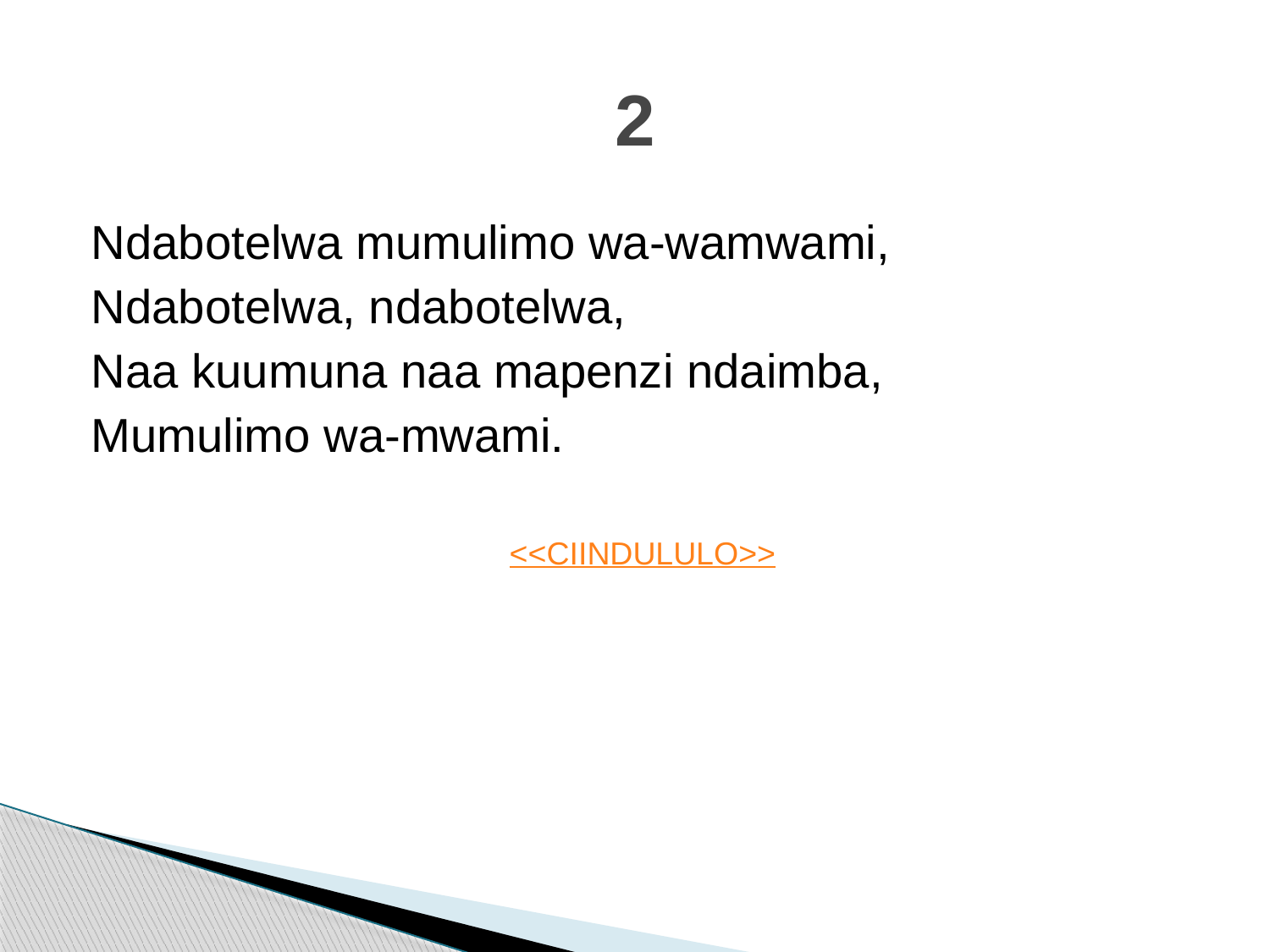

# 2
Ndabotelwa mumulimo wa-wamwami,
Ndabotelwa, ndabotelwa,
Naa kuumuna naa mapenzi ndaimba,
Mumulimo wa-mwami.

<<CIINDULULO>>